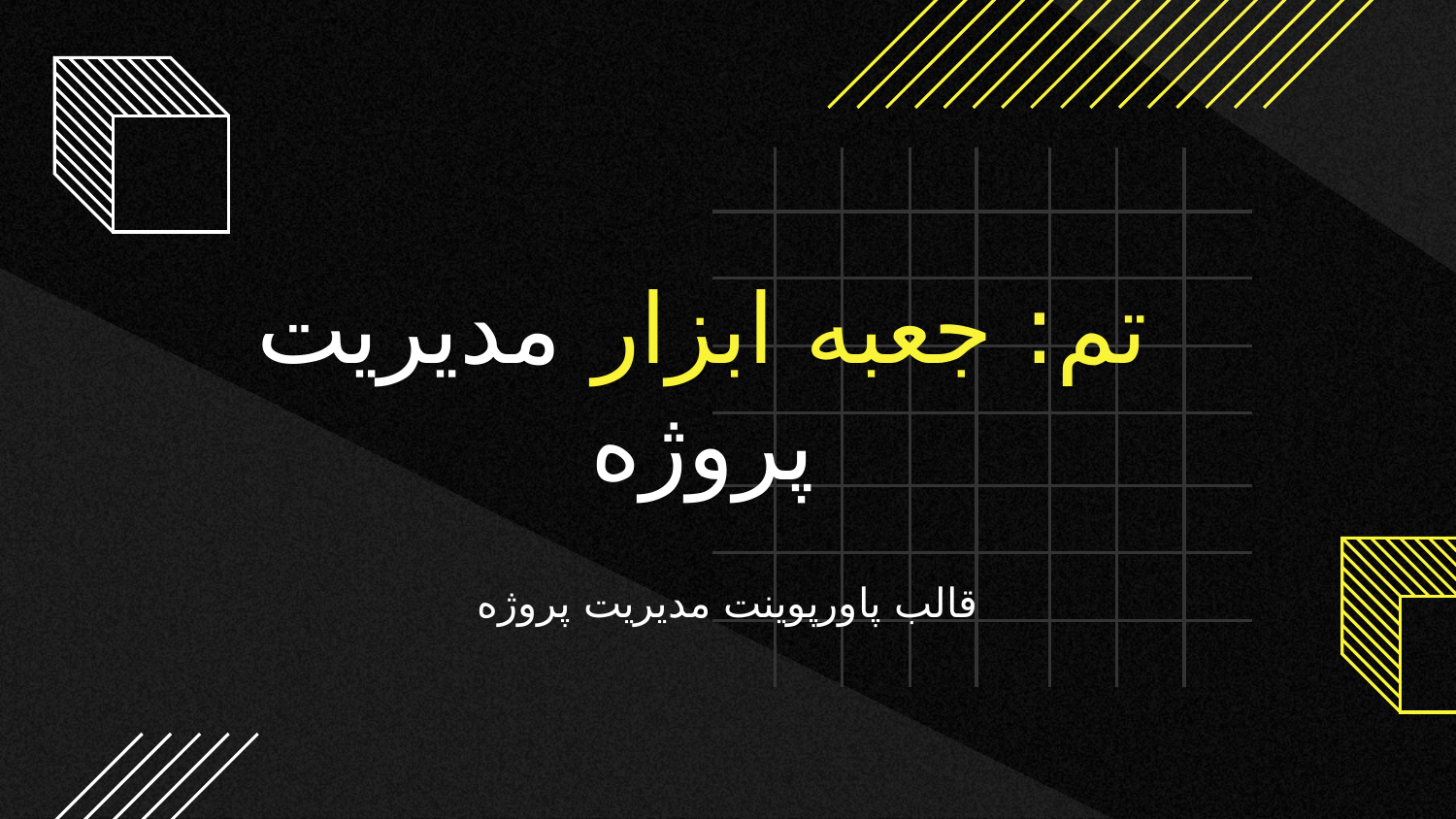

# تم: جعبه ابزار مدیریت پروژه
قالب پاورپوینت مدیریت پروژه